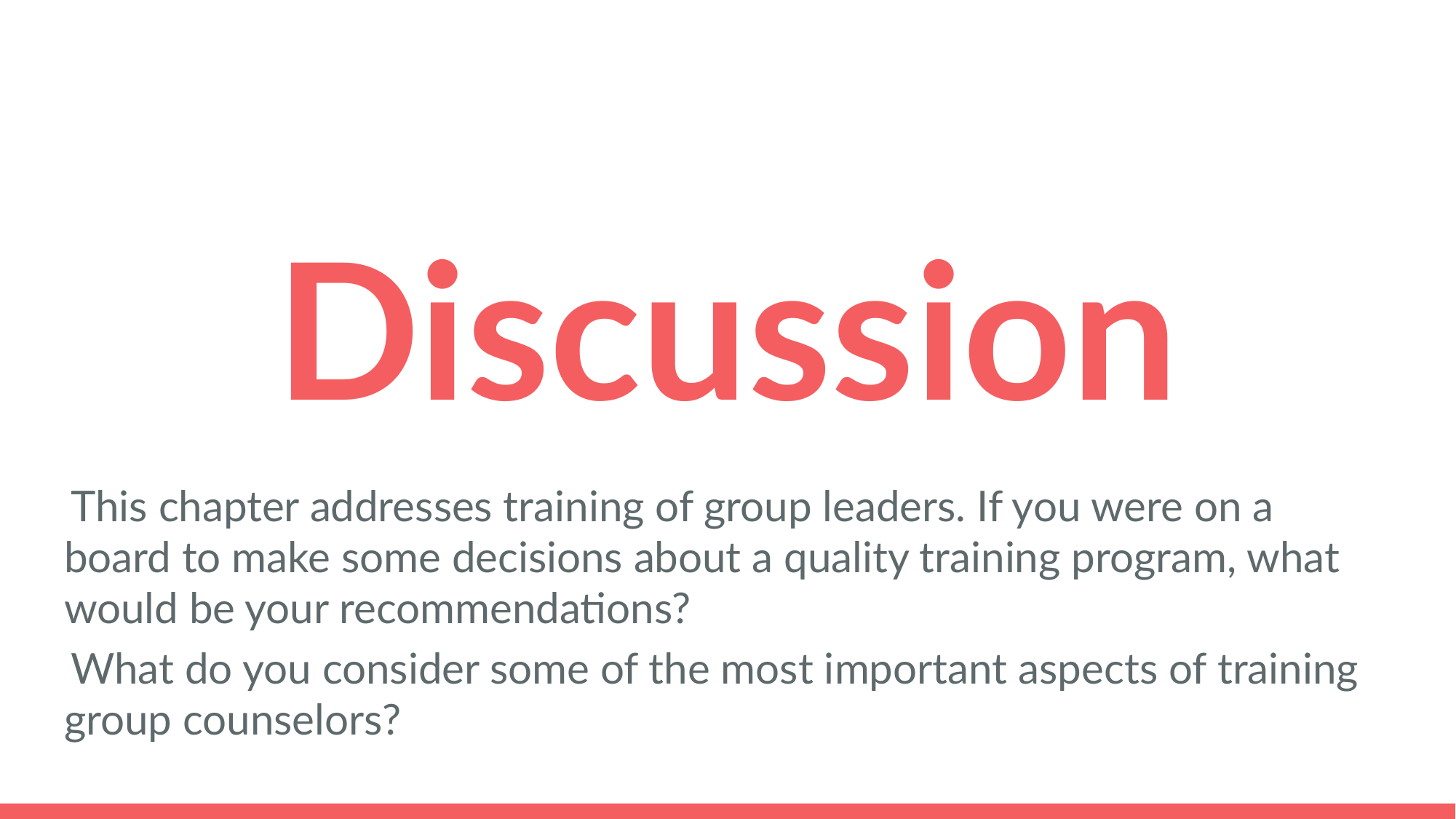

# Discussion
This chapter addresses training of group leaders. If you were on a board to make some decisions about a quality training program, what would be your recommendations?
What do you consider some of the most important aspects of training group counselors?